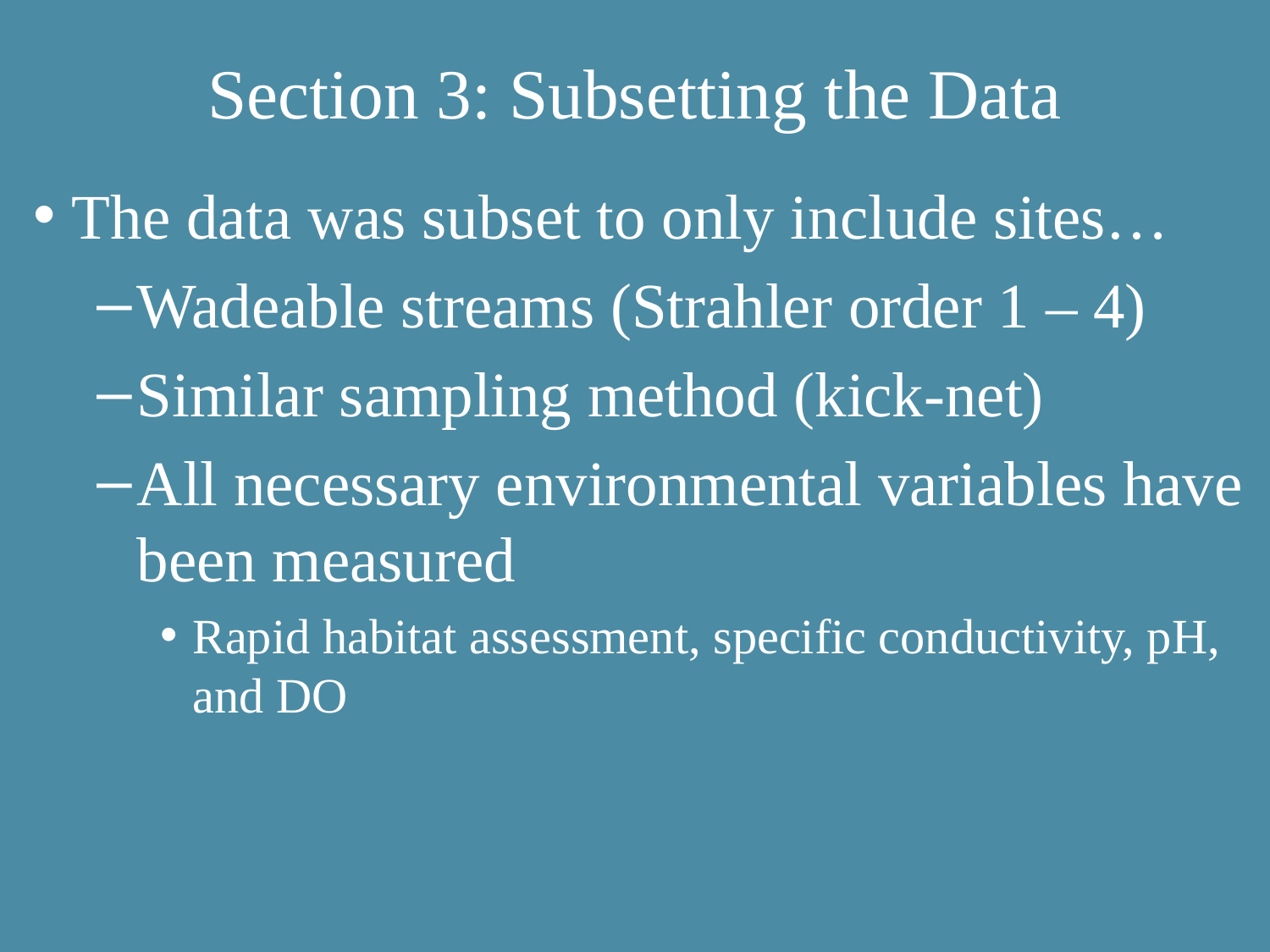

# Section 3: Subsetting the Data
The data was subset to only include sites…
Wadeable streams (Strahler order 1 – 4)
Similar sampling method (kick-net)
All necessary environmental variables have been measured
Rapid habitat assessment, specific conductivity, pH, and DO